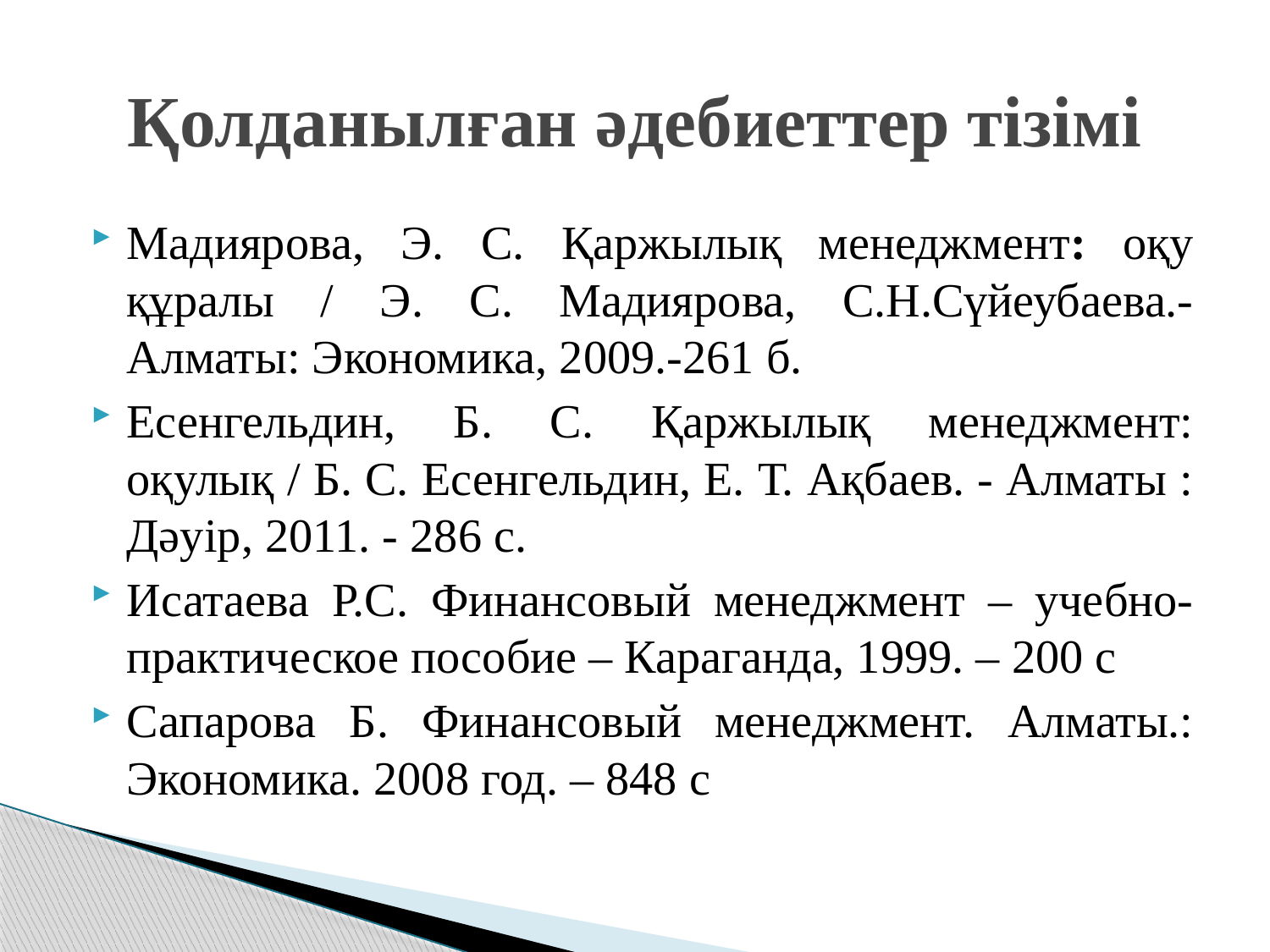

# Қолданылған әдебиеттер тізімі
Мадиярова, Э. С. Қаржылық менеджмент: оқу құралы / Э. С. Мадиярова, С.Н.Сүйеубаева.-Алматы: Экономика, 2009.-261 б.
Есенгельдин, Б. С. Қаржылық менеджмент: оқулық / Б. С. Есенгельдин, Е. Т. Ақбаев. - Алматы : Дәуір, 2011. - 286 с.
Исатаева Р.С. Финансовый менеджмент – учебно-практическое пособие – Караганда, 1999. – 200 с
Сапарова Б. Финансовый менеджмент. Алматы.: Экономика. 2008 год. – 848 с